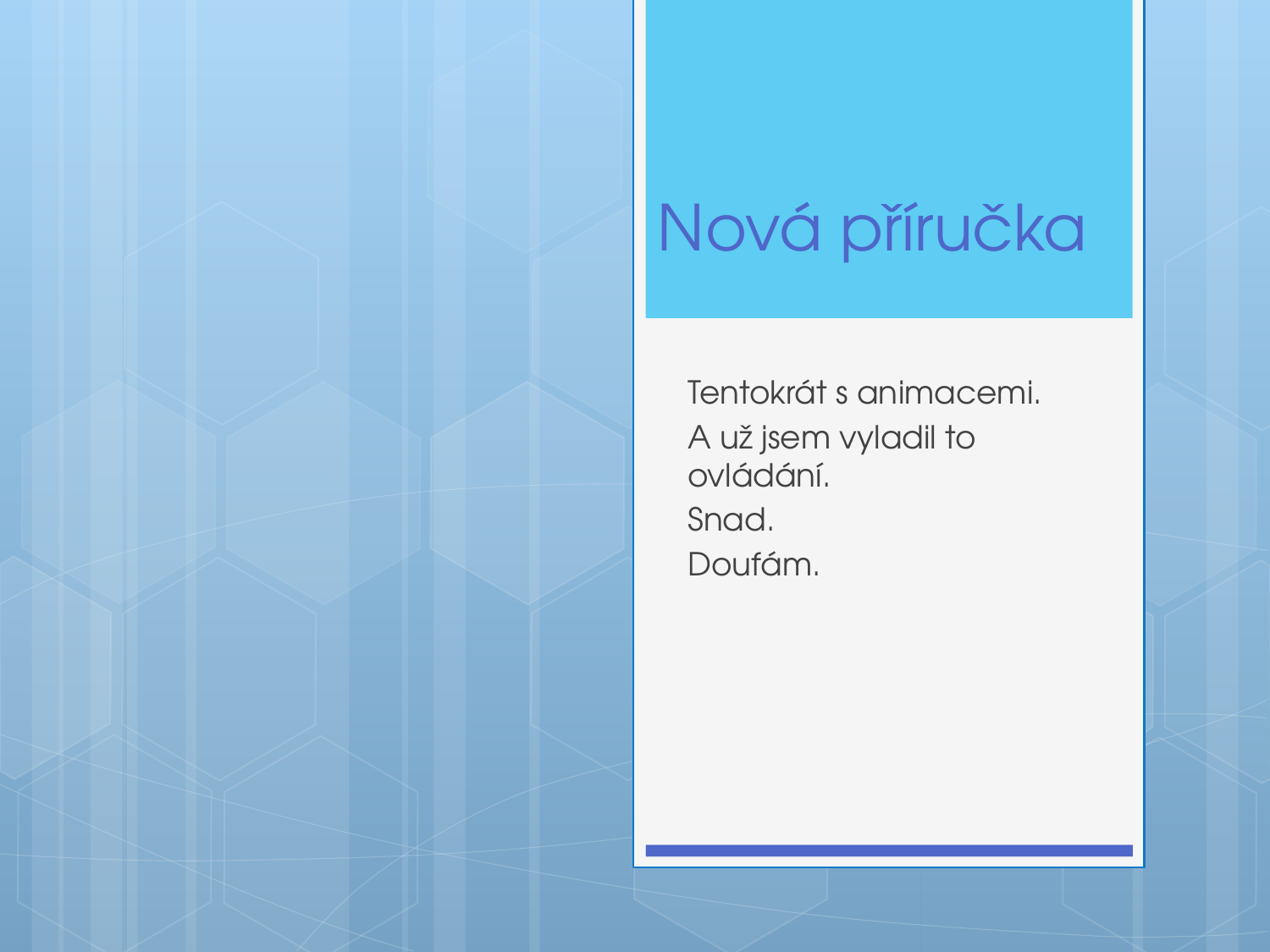

# Nová příručka
Tentokrát s animacemi.
A už jsem vyladil to ovládání.
Snad.
Doufám.